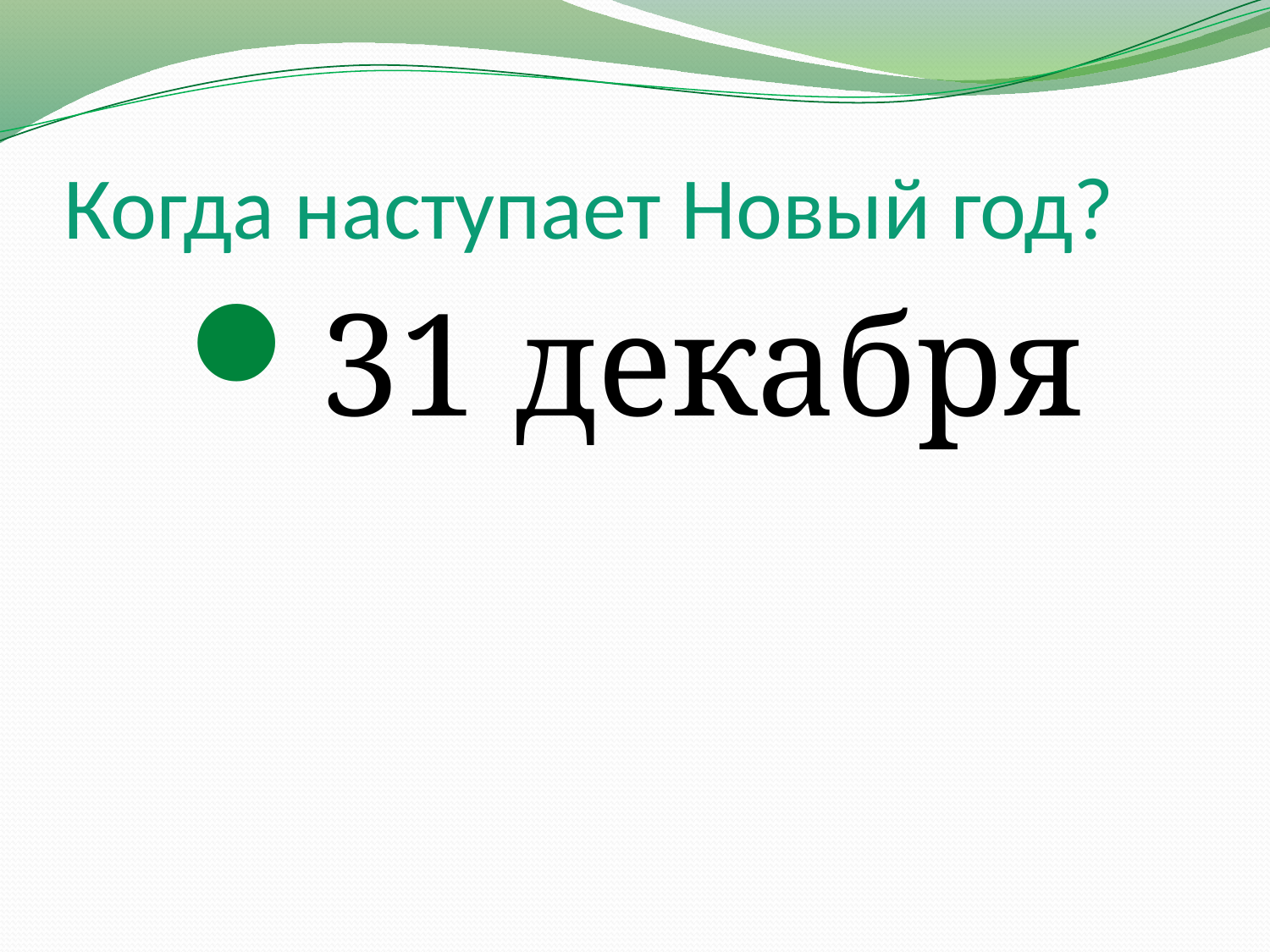

# Когда наступает Новый год?
31 декабря